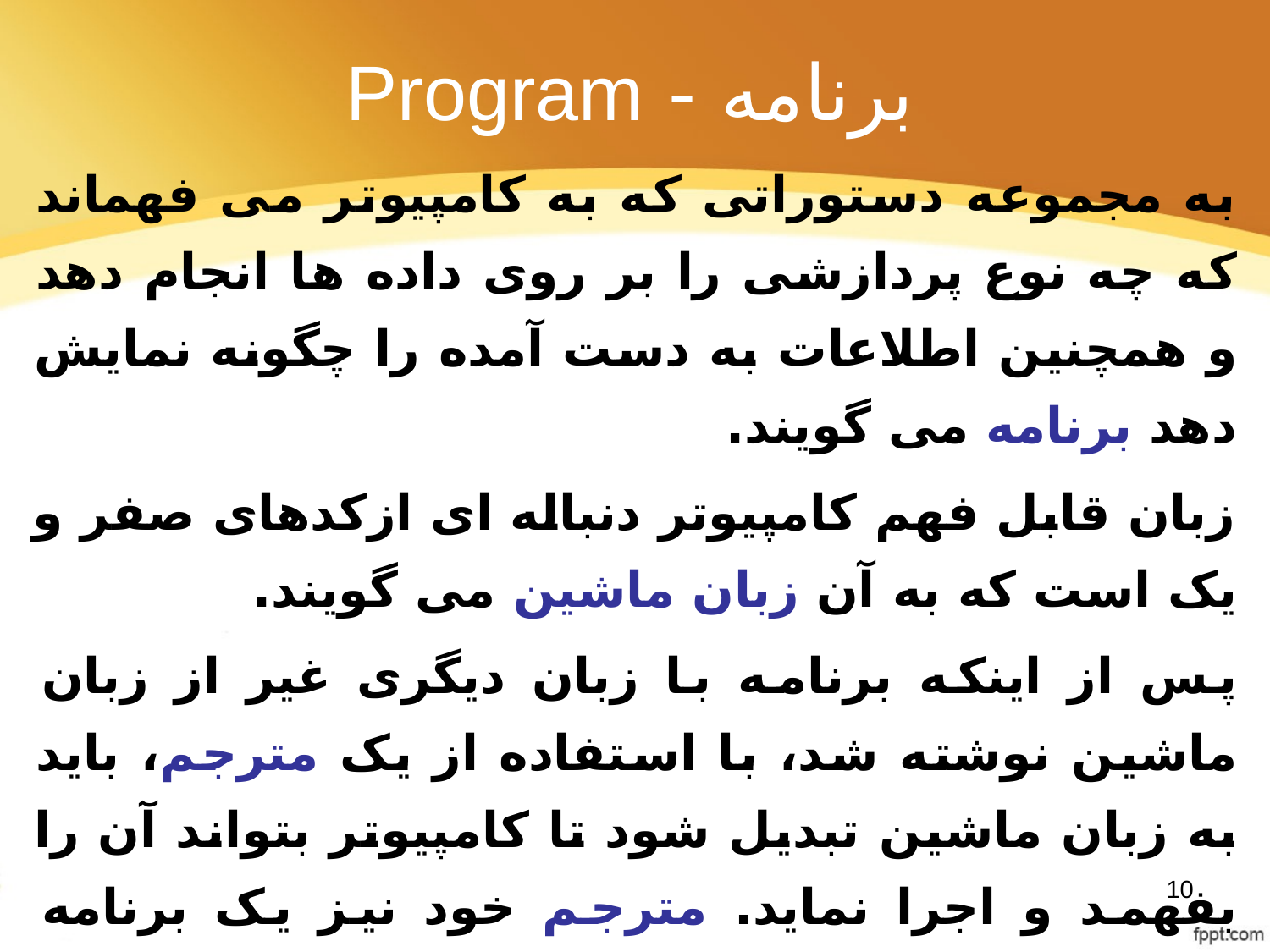

# برنامه - Program
به مجموعه دستوراتی که به کامپیوتر می فهماند که چه نوع پردازشی را بر روی داده ها انجام دهد و همچنین اطلاعات به دست آمده را چگونه نمایش دهد برنامه می گویند.
زبان قابل فهم کامپیوتر دنباله ای ازکدهای صفر و یک است که به آن زبان ماشین می گویند.
پس از اینکه برنامه با زبان دیگری غیر از زبان ماشین نوشته شد، با استفاده از یک مترجم، باید به زبان ماشین تبدیل شود تا کامپیوتر بتواند آن را بفهمد و اجرا نماید. مترجم خود نیز یک برنامه کامپیوتری می باشد که وظیفه آن، ترجمه و تبدیل دستورات یک زبان سطح بالا، به کدهای زبان ماشین می باشد.
10